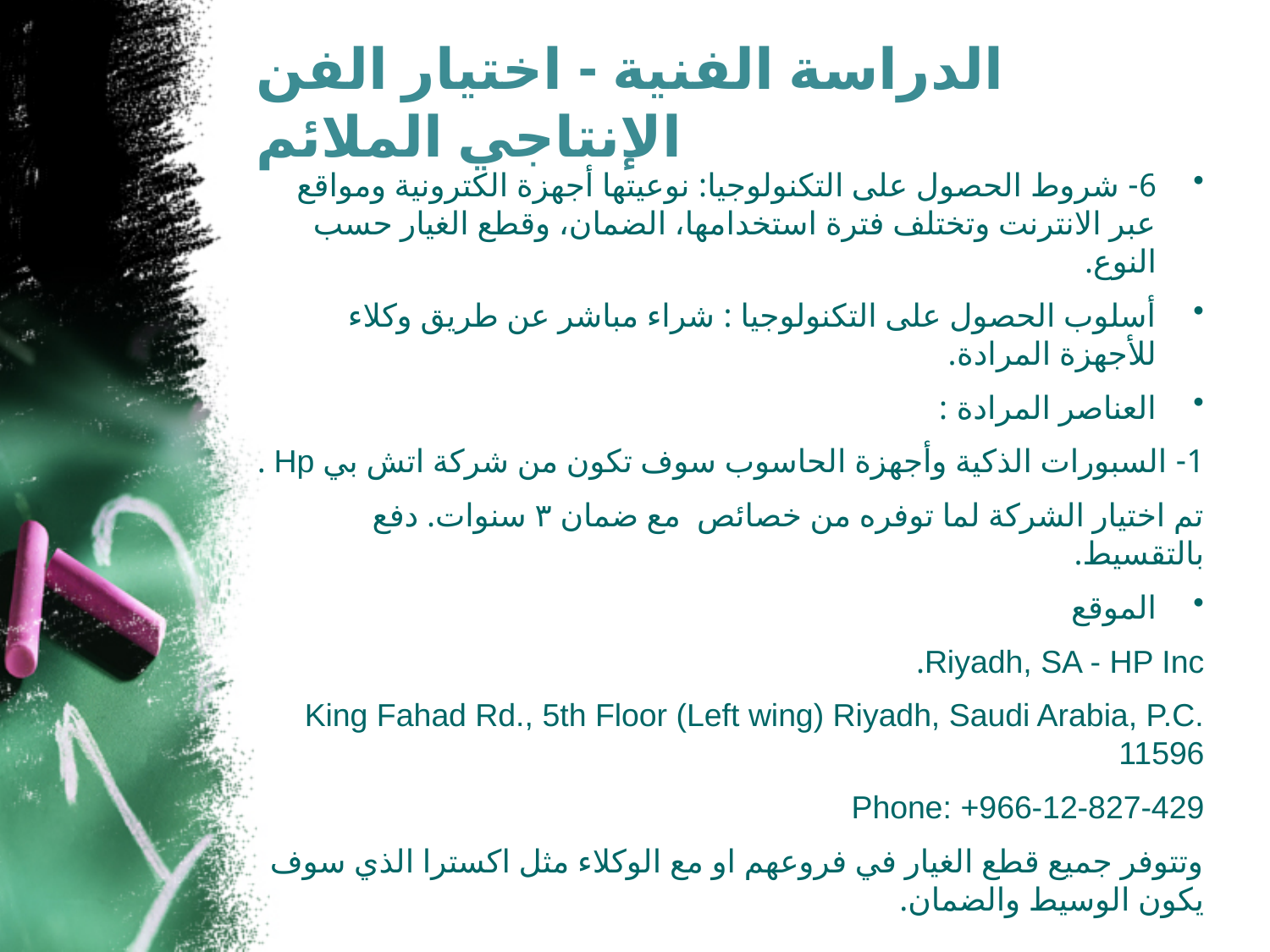

# الدراسة الفنية - اختيار الفن الإنتاجي الملائم
6- شروط الحصول على التكنولوجيا: نوعيتها أجهزة الكترونية ومواقع عبر الانترنت وتختلف فترة استخدامها، الضمان، وقطع الغيار حسب النوع.
أسلوب الحصول على التكنولوجيا : شراء مباشر عن طريق وكلاء للأجهزة المرادة.
العناصر المرادة :
1- السبورات الذكية وأجهزة الحاسوب سوف تكون من شركة اتش بي Hp .
تم اختيار الشركة لما توفره من خصائص  مع ضمان ٣ سنوات. دفع بالتقسيط.
الموقع
Riyadh, SA - HP Inc.
King Fahad Rd., 5th Floor (Left wing) Riyadh, Saudi Arabia, P.C. 11596
Phone: +966-12-827-429
وتتوفر جميع قطع الغيار في فروعهم او مع الوكلاء مثل اكسترا الذي سوف يكون الوسيط والضمان.